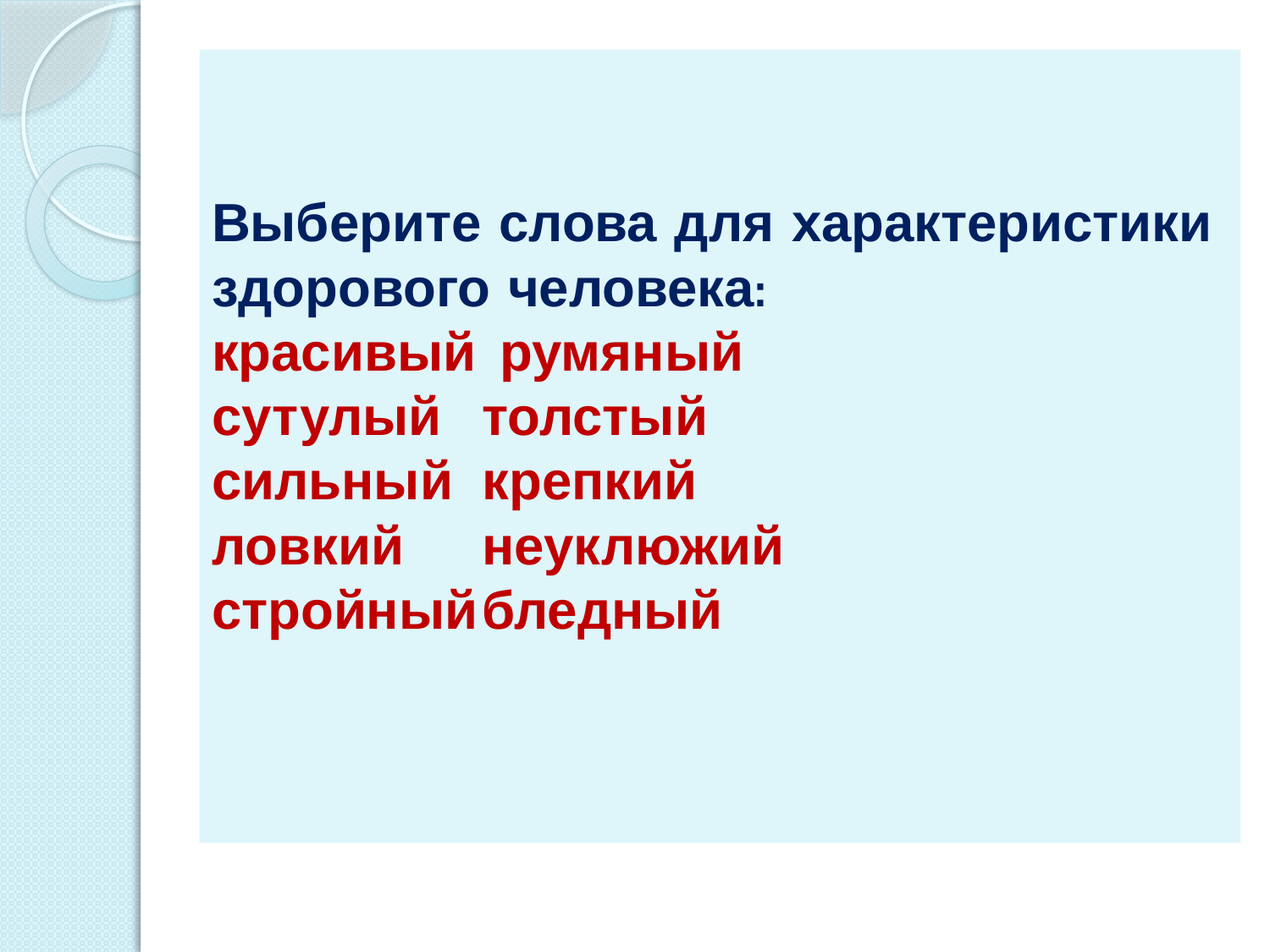

# Выберите слова для характеристики здорового человека: красивый		 румяный сутулый			толстый сильный		крепкий ловкий			неуклюжий стройный		бледный